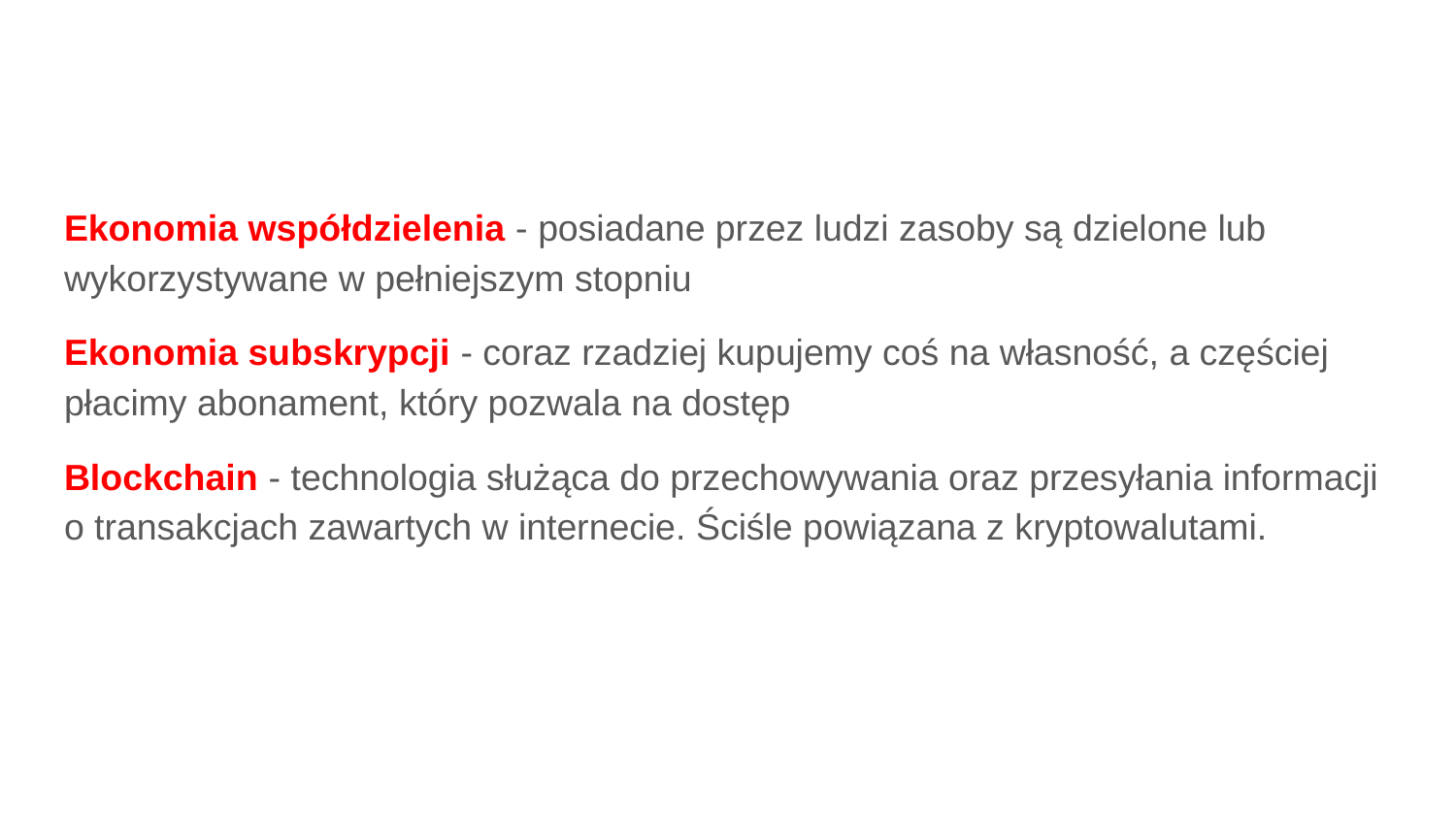

#
Ekonomia współdzielenia - posiadane przez ludzi zasoby są dzielone lub wykorzystywane w pełniejszym stopniu
Ekonomia subskrypcji - coraz rzadziej kupujemy coś na własność, a częściej płacimy abonament, który pozwala na dostęp
Blockchain - technologia służąca do przechowywania oraz przesyłania informacji o transakcjach zawartych w internecie. Ściśle powiązana z kryptowalutami.